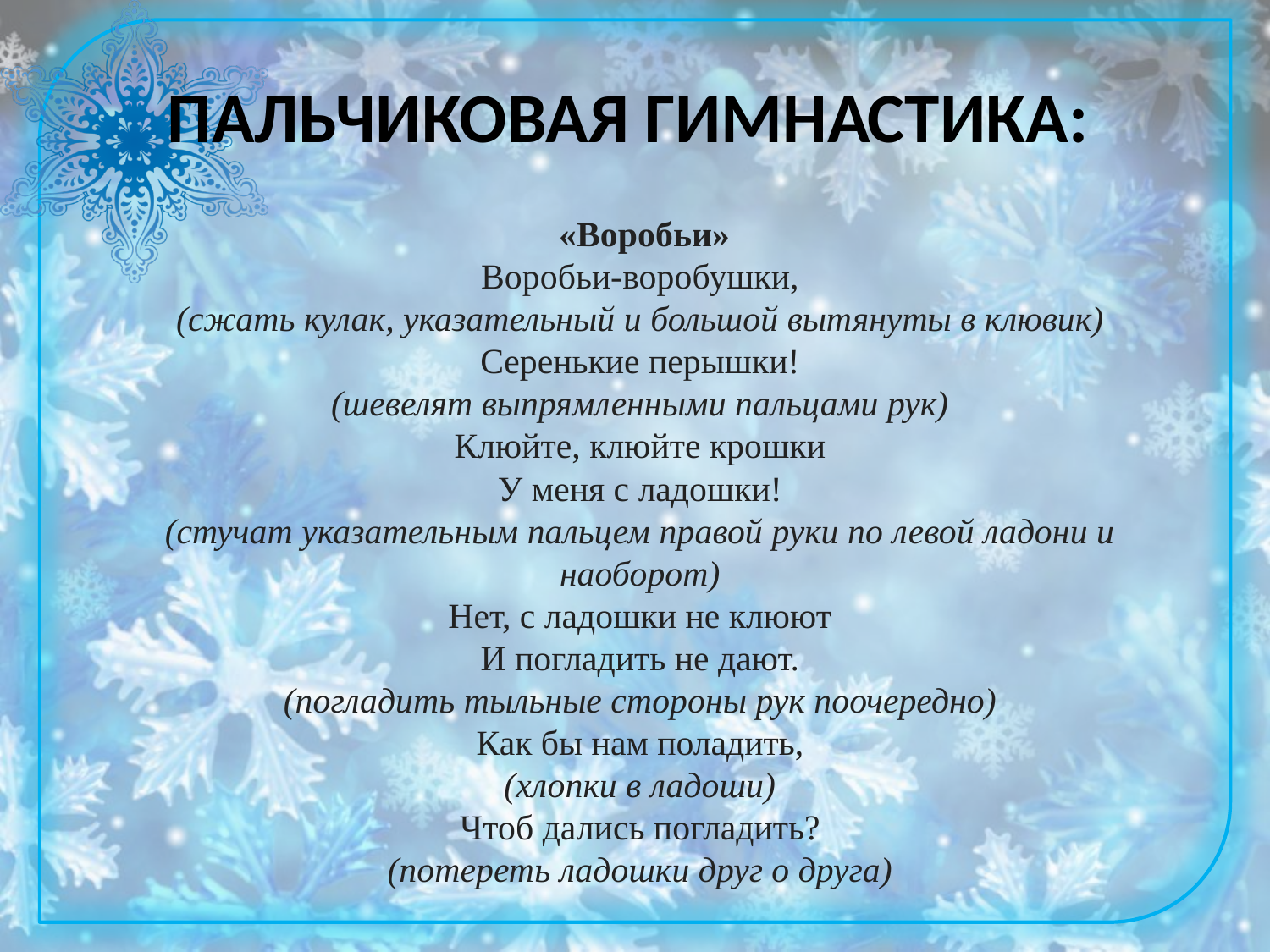

# Пальчиковая гимнастика:
 «Воробьи»
Воробьи-воробушки,
(сжать кулак, указательный и большой вытянуты в клювик)
Серенькие перышки!
(шевелят выпрямленными пальцами рук)
Клюйте, клюйте крошки
У меня с ладошки!
(стучат указательным пальцем правой руки по левой ладони и наоборот)
Нет, с ладошки не клюют
И погладить не дают.
(погладить тыльные стороны рук поочередно)
Как бы нам поладить,
(хлопки в ладоши)
Чтоб дались погладить?
(потереть ладошки друг о друга)